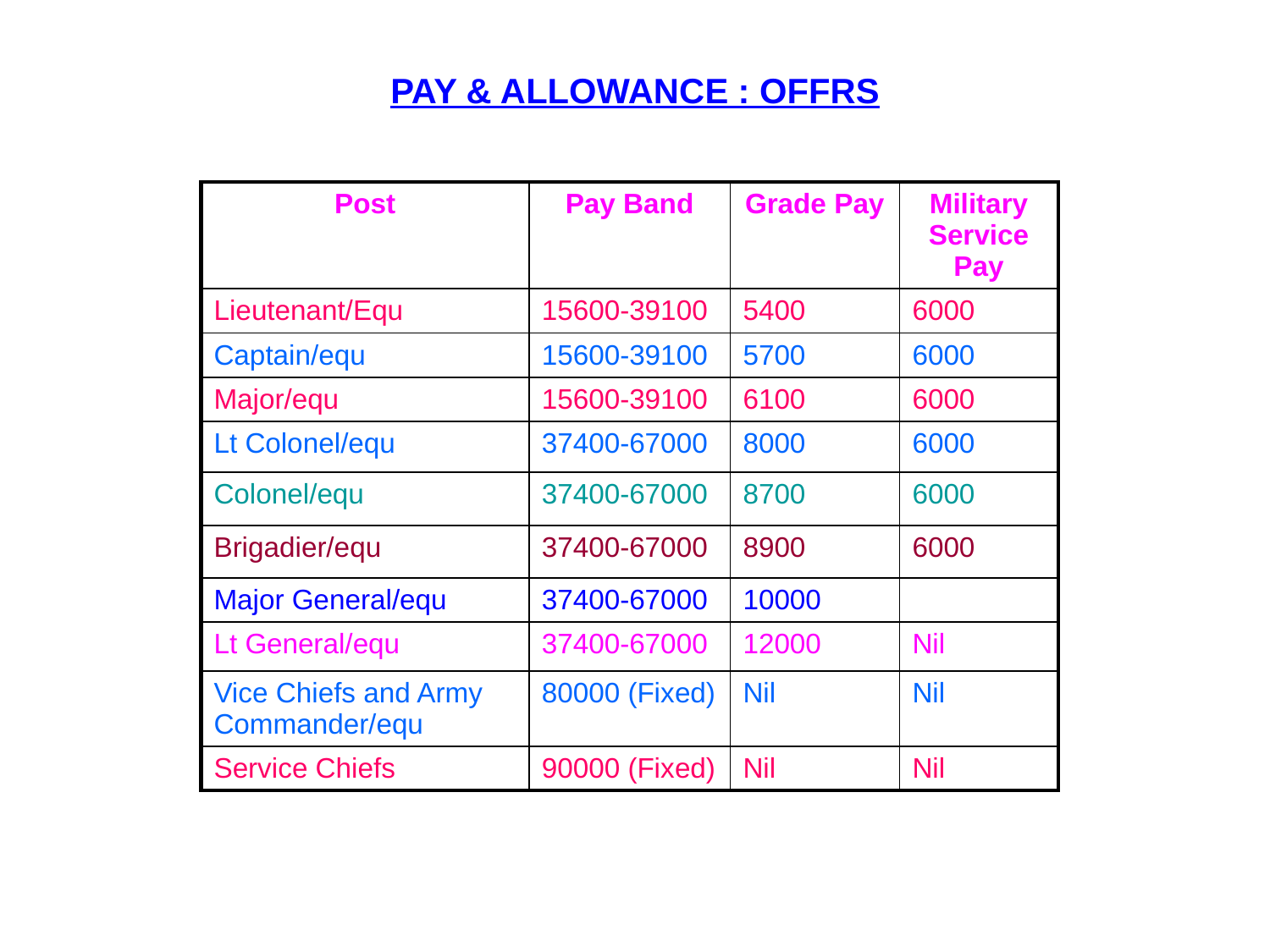

# PAY & ALLOWANCE : OFFRS
| Post | Pay Band | Grade Pay | Military Service Pay |
| --- | --- | --- | --- |
| Lieutenant/Equ | 15600-39100 | 5400 | 6000 |
| Captain/equ | 15600-39100 | 5700 | 6000 |
| Major/equ | 15600-39100 | 6100 | 6000 |
| Lt Colonel/equ | 37400-67000 | 8000 | 6000 |
| Colonel/equ | 37400-67000 | 8700 | 6000 |
| Brigadier/equ | 37400-67000 | 8900 | 6000 |
| Major General/equ | 37400-67000 | 10000 |  |
| Lt General/equ | 37400-67000 | 12000 | Nil |
| Vice Chiefs and Army Commander/equ | 80000 (Fixed) | Nil | Nil |
| Service Chiefs | 90000 (Fixed) | Nil | Nil |